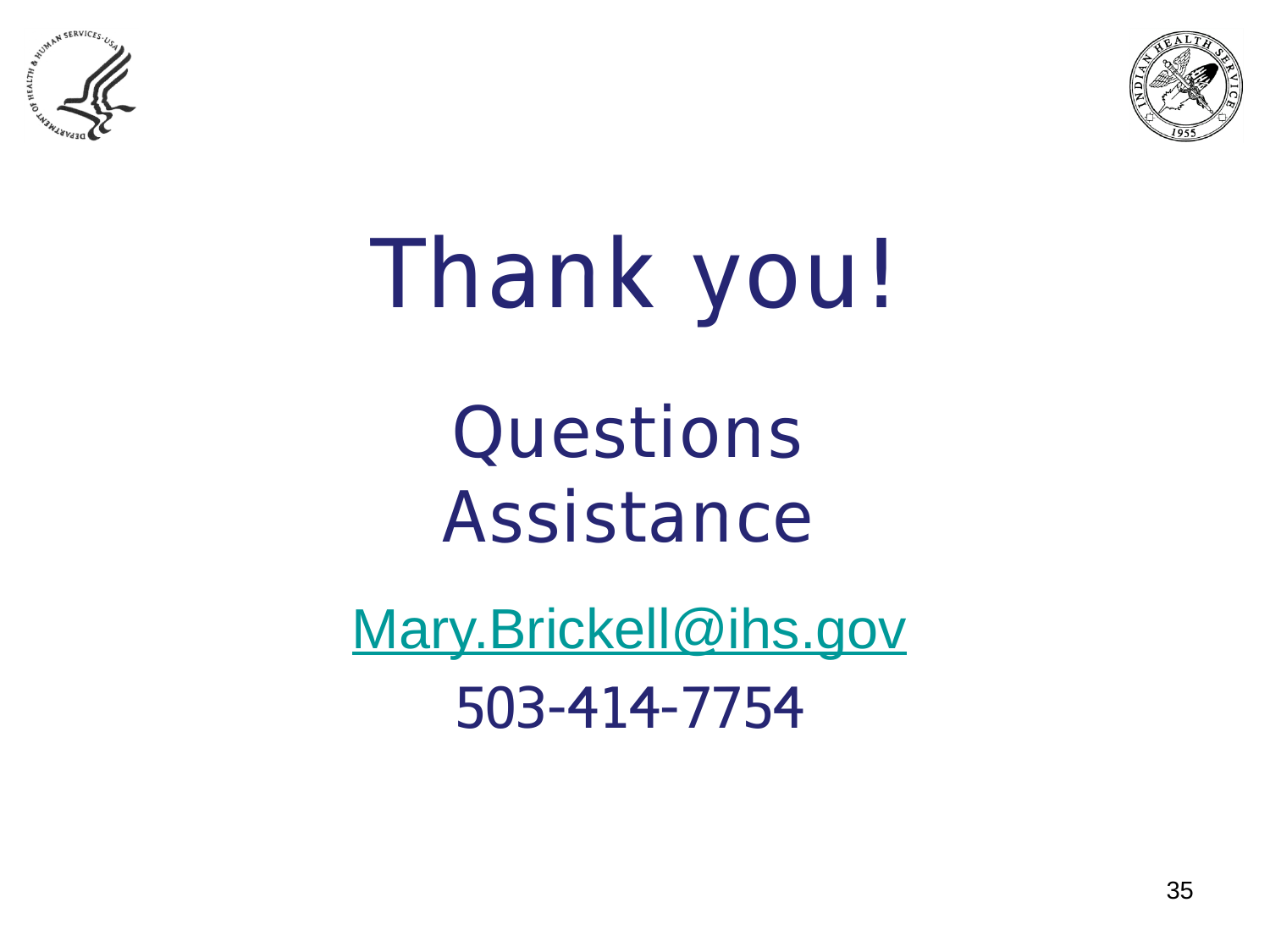

# Thank you!
Questions
Assistance

Mary.Brickell@ihs.gov
503-414-7754
35